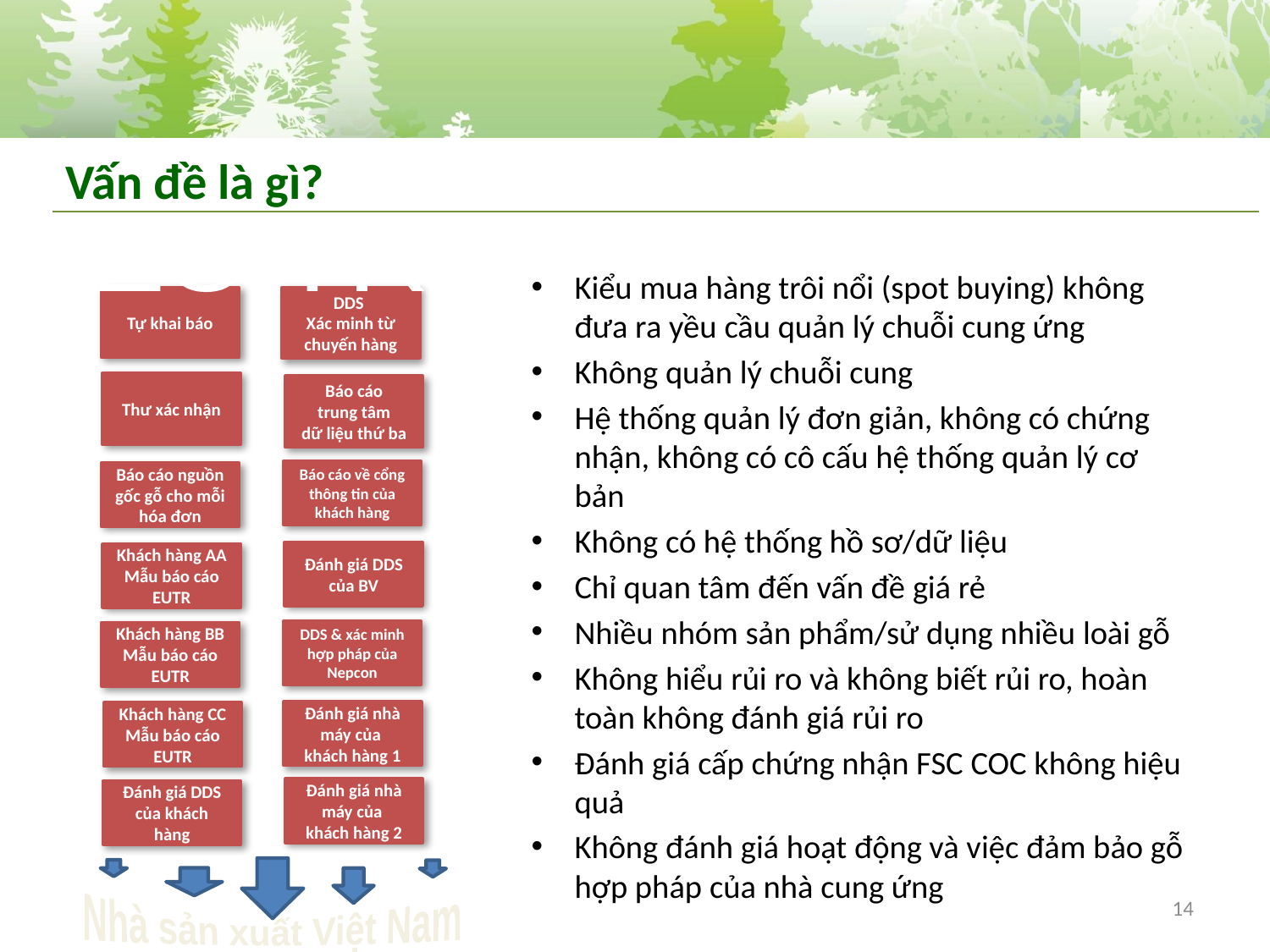

# Vấn đề là gì?
EU TR
Kiểu mua hàng trôi nổi (spot buying) không đưa ra yều cầu quản lý chuỗi cung ứng
Không quản lý chuỗi cung
Hệ thống quản lý đơn giản, không có chứng nhận, không có cô cấu hệ thống quản lý cơ bản
Không có hệ thống hồ sơ/dữ liệu
Chỉ quan tâm đến vấn đề giá rẻ
Nhiều nhóm sản phẩm/sử dụng nhiều loài gỗ
Không hiểu rủi ro và không biết rủi ro, hoàn toàn không đánh giá rủi ro
Đánh giá cấp chứng nhận FSC COC không hiệu quả
Không đánh giá hoạt động và việc đảm bảo gỗ hợp pháp của nhà cung ứng
Tự khai báo
DDS
Xác minh từ chuyến hàng
Thư xác nhận
Báo cáo
 trung tâm
dữ liệu thứ ba
Báo cáo về cổng thông tin của khách hàng
Báo cáo nguồn gốc gỗ cho mỗi hóa đơn
Đánh giá DDS của BV
Khách hàng AA Mẫu báo cáo EUTR
DDS & xác minh hợp pháp của Nepcon
Khách hàng BB Mẫu báo cáo EUTR
Đánh giá nhà máy của
khách hàng 1
Khách hàng CC Mẫu báo cáo EUTR
Đánh giá nhà máy của
khách hàng 2
Đánh giá DDS của khách hàng

14
Nhà sản xuất Việt Nam